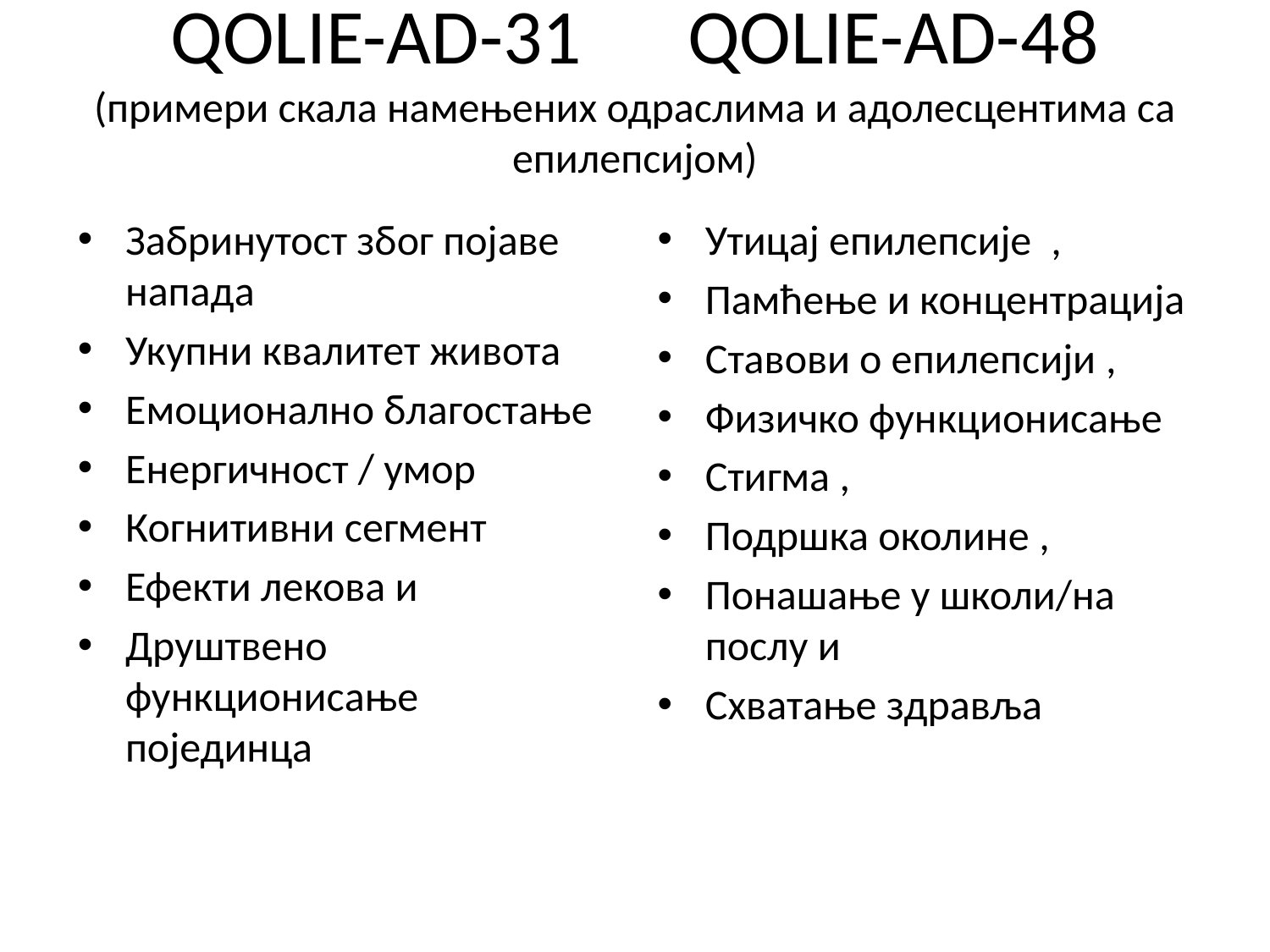

# QOLIE-AD-31      QOLIE-AD-48 (примери скала намењених одраслима и адолесцентима са епилепсијом)
Забринутост због појаве напада
Укупни квалитет живота
Емоционално благостање
Енергичност / умор
Когнитивни сегмент
Ефекти лекова и
Друштвено функционисање појединца
Утицај епилепсије  ,
Памћење и концентрација
Ставови о епилепсији ,
Физичко функционисање
Стигма ,
Подршка околине ,
Понашање у школи/на послу и
Схватање здравља